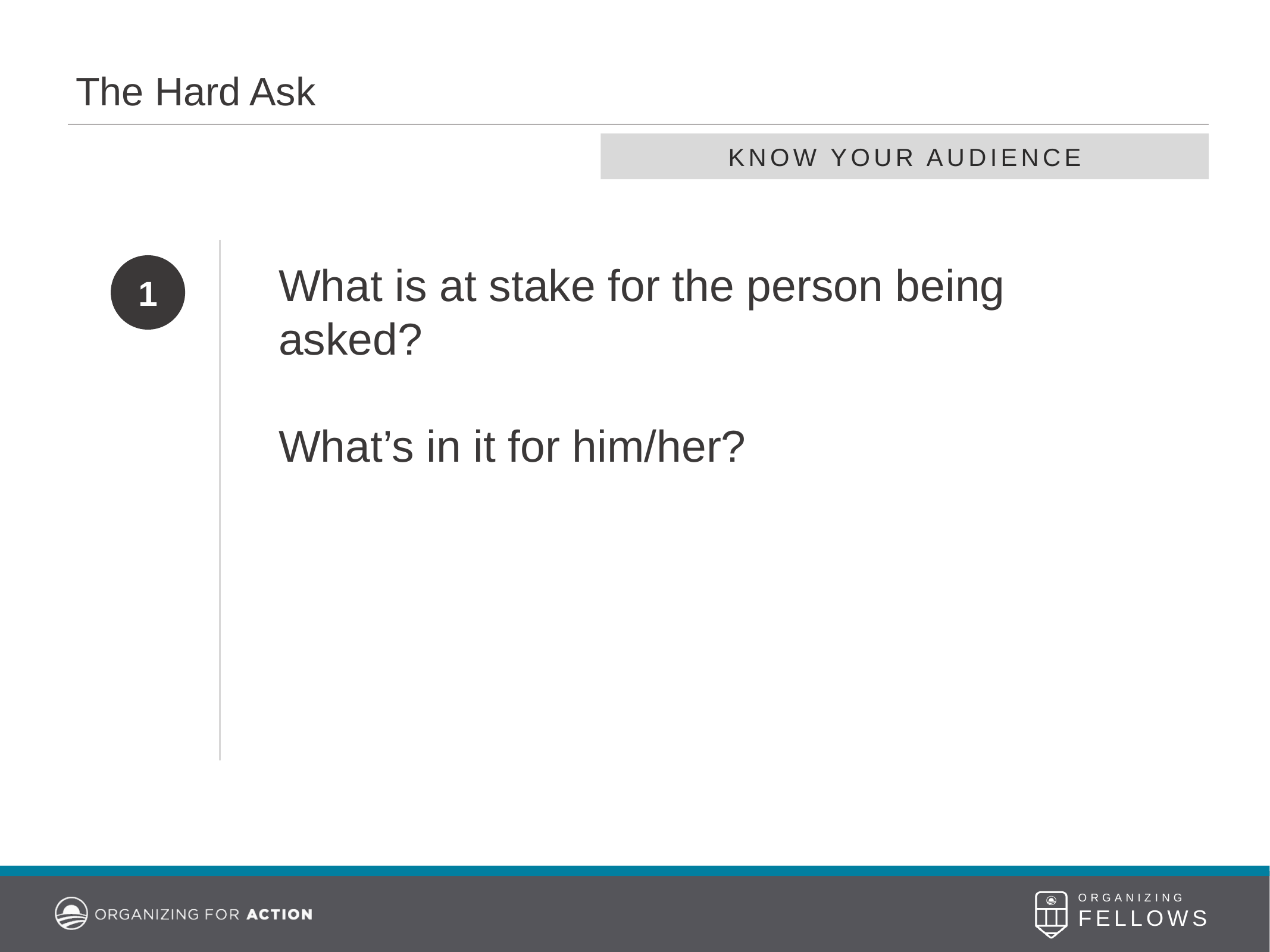

The Hard Ask
KNOW YOUR AUDIENCE

What is at stake for the person being asked?

What’s in it for him/her?
1